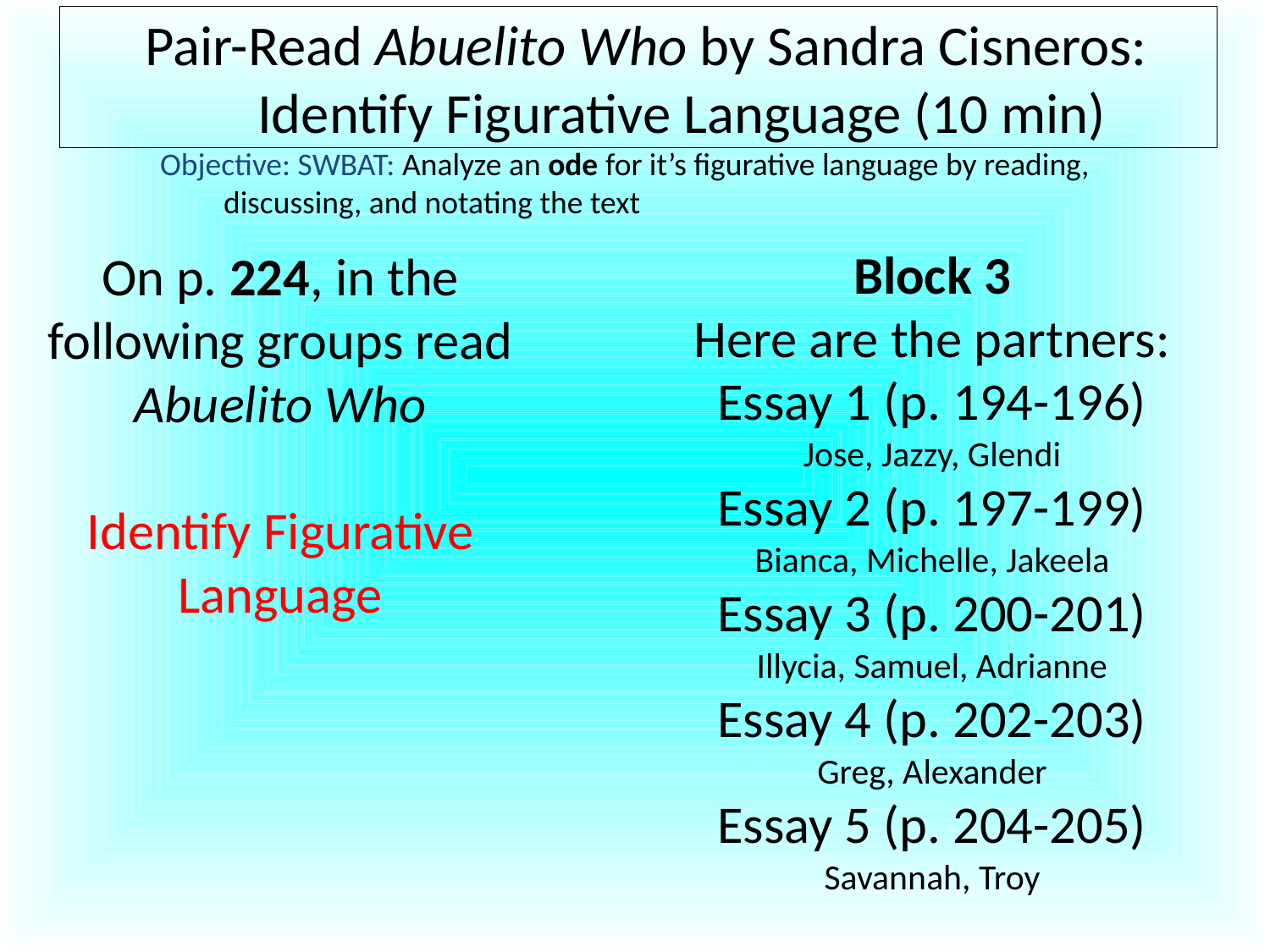

# Pair-Read Abuelito Who by Sandra Cisneros: Identify Figurative Language (10 min)
Objective: SWBAT: Analyze an ode for it’s figurative language by reading, discussing, and notating the text

Block 3
Here are the partners:
Essay 1 (p. 194-196)
Jose, Jazzy, Glendi
Essay 2 (p. 197-199)
Bianca, Michelle, Jakeela
Essay 3 (p. 200-201)
Illycia, Samuel, Adrianne
Essay 4 (p. 202-203)
Greg, Alexander
Essay 5 (p. 204-205)
Savannah, Troy
On p. 224, in the following groups read Abuelito Who

Identify Figurative Language